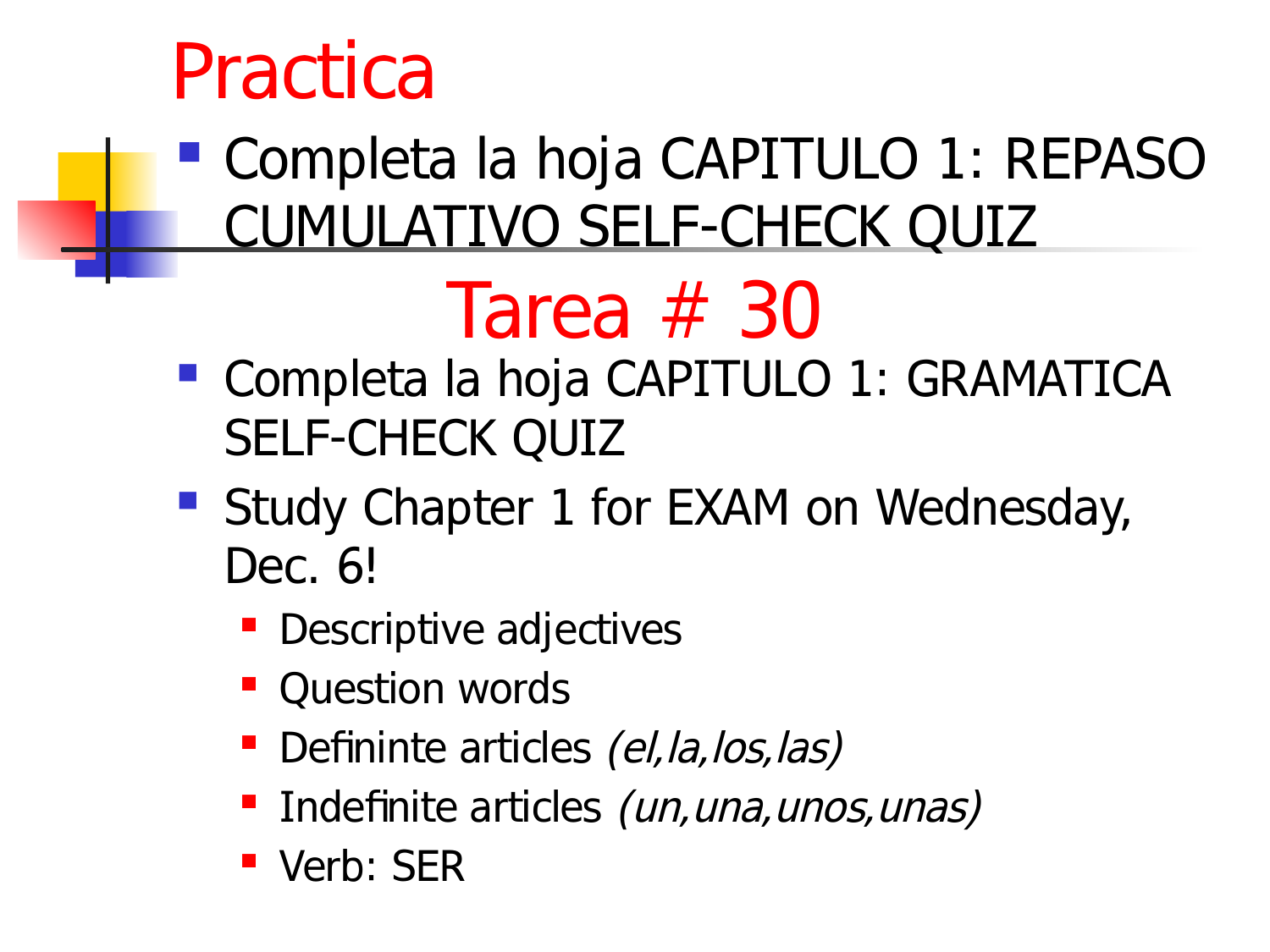

# Practica
Completa la hoja CAPITULO 1: REPASO CUMULATIVO SELF-CHECK QUIZ

Completa la hoja CAPITULO 1: GRAMATICA SELF-CHECK QUIZ
Study Chapter 1 for EXAM on Wednesday, Dec. 6!
Descriptive adjectives
Question words
Defininte articles (el,la,los,las)
Indefinite articles (un,una,unos,unas)
Verb: SER
Tarea # 30